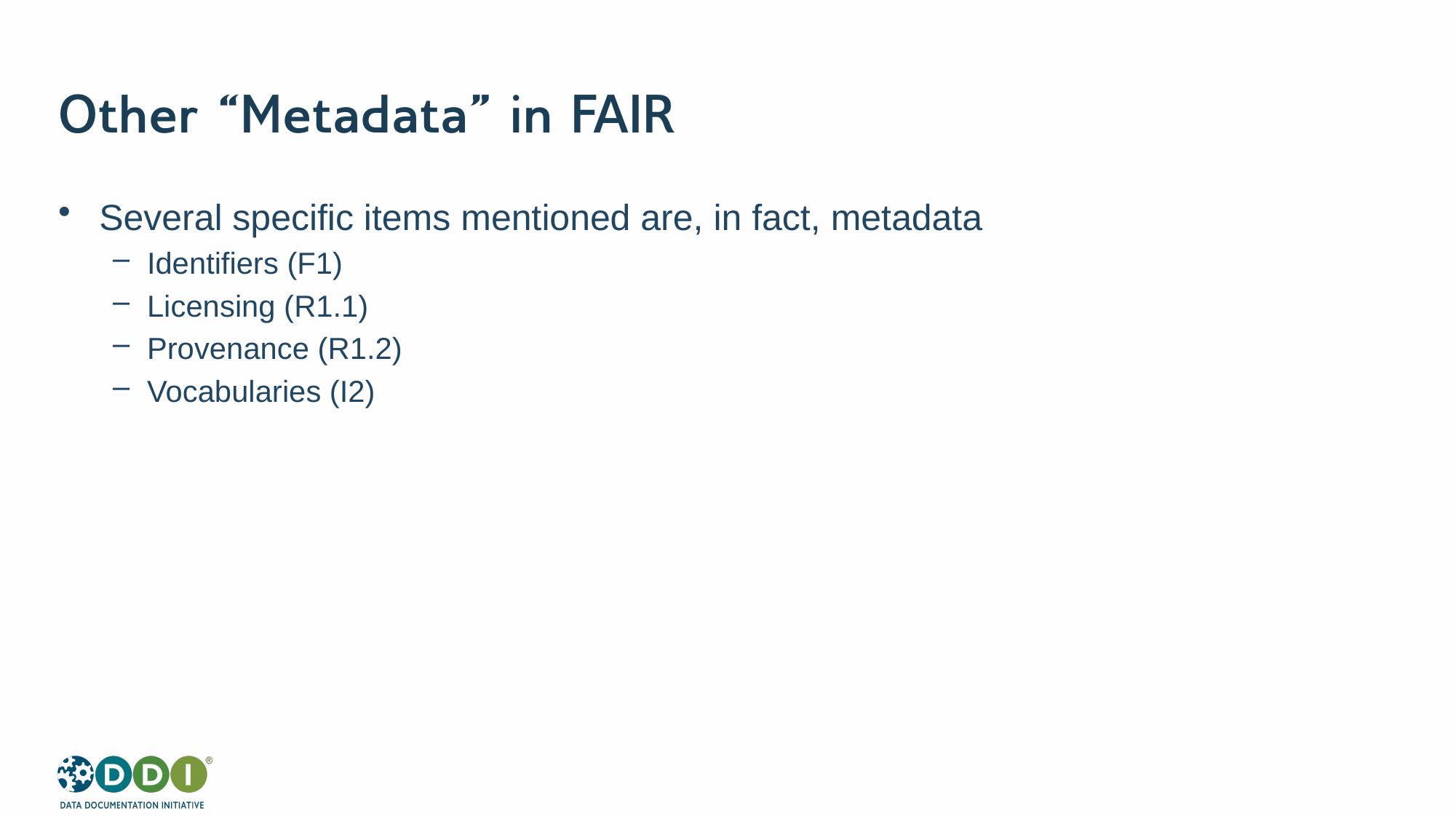

# Other “Metadata” in FAIR
Several specific items mentioned are, in fact, metadata
Identifiers (F1)
Licensing (R1.1)
Provenance (R1.2)
Vocabularies (I2)